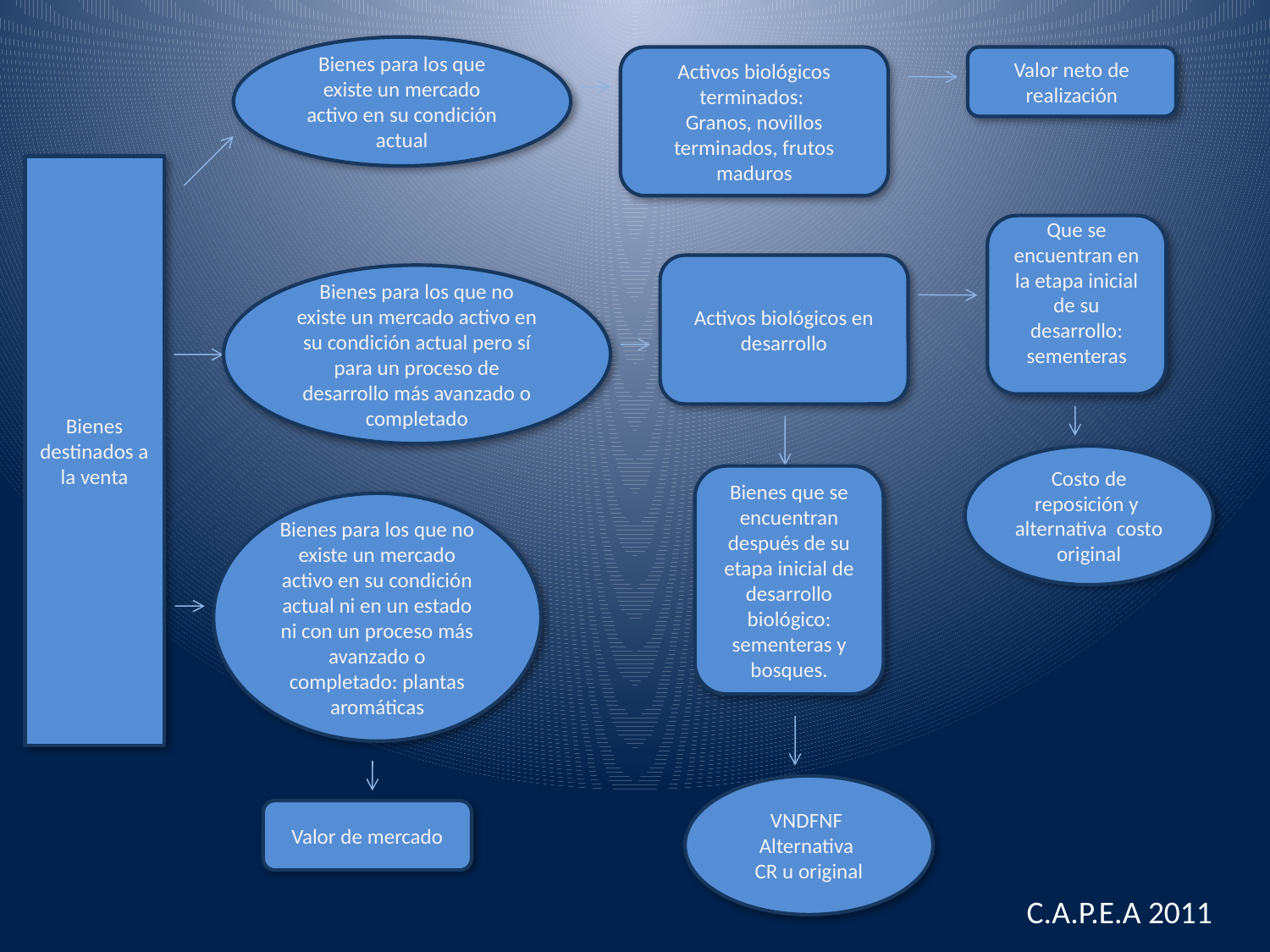

Bienes para los que existe un mercado activo en su condición actual
Activos biológicos terminados:
Granos, novillos terminados, frutos maduros
Valor neto de realización
Bienes destinados a la venta
Que se encuentran en la etapa inicial de su desarrollo: sementeras

Activos biológicos en desarrollo
Bienes para los que no existe un mercado activo en su condición actual pero sí para un proceso de desarrollo más avanzado o completado
Costo de reposición y  alternativa  costo original
Bienes que se encuentran después de su etapa inicial de desarrollo biológico: sementeras y bosques.
Bienes para los que no existe un mercado activo en su condición actual ni en un estado ni con un proceso más avanzado o completado: plantas aromáticas

VNDFNF  Alternativa
CR u original
Valor de mercado
C.A.P.E.A 2011